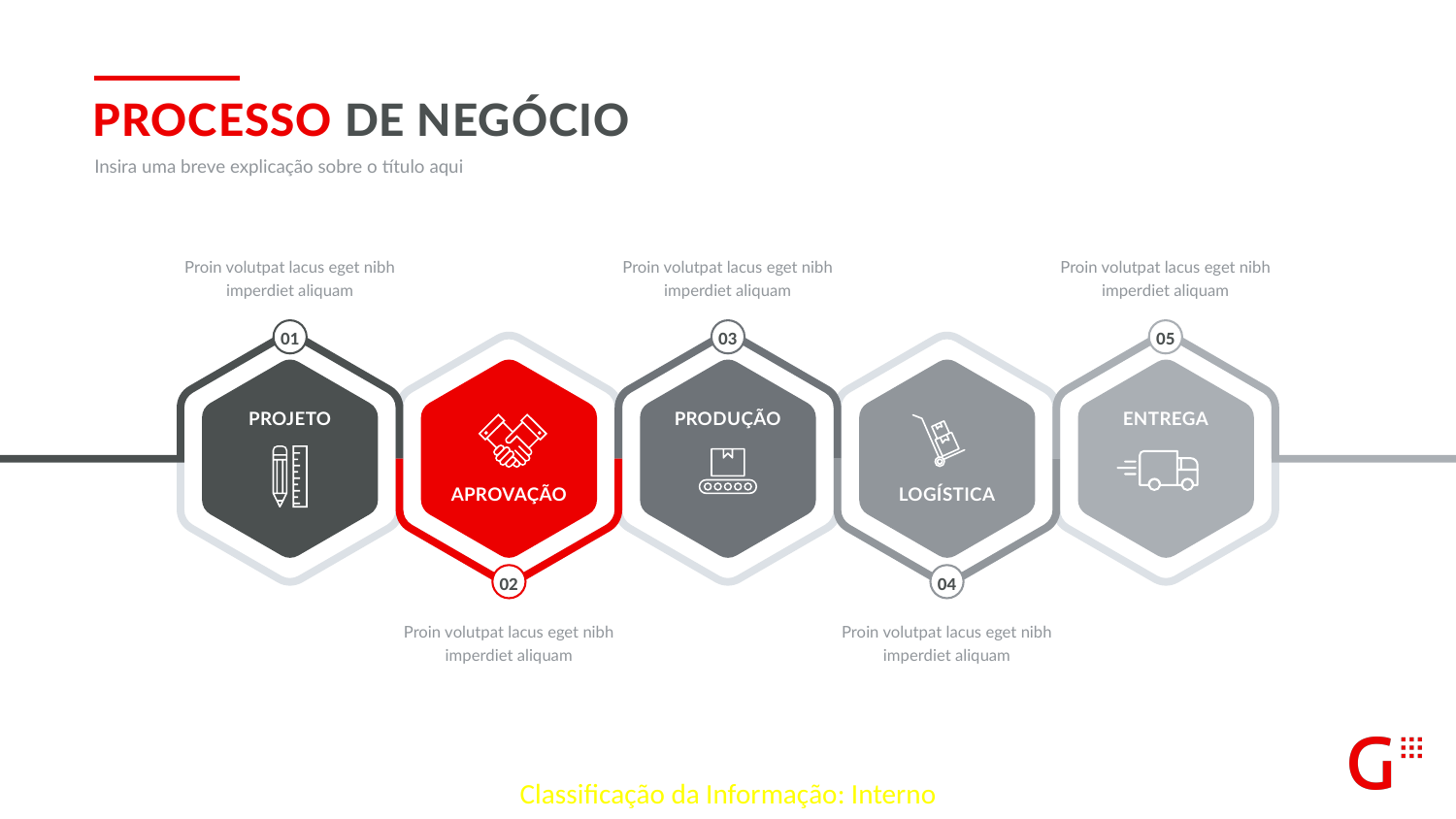

Processo de negócio
Insira uma breve explicação sobre o título aqui
Proin volutpat lacus eget nibh imperdiet aliquam
Proin volutpat lacus eget nibh imperdiet aliquam
Proin volutpat lacus eget nibh imperdiet aliquam

01

03

05

projeto
produção
entrega

aprovação
logística

02

04
Proin volutpat lacus eget nibh imperdiet aliquam
Proin volutpat lacus eget nibh imperdiet aliquam